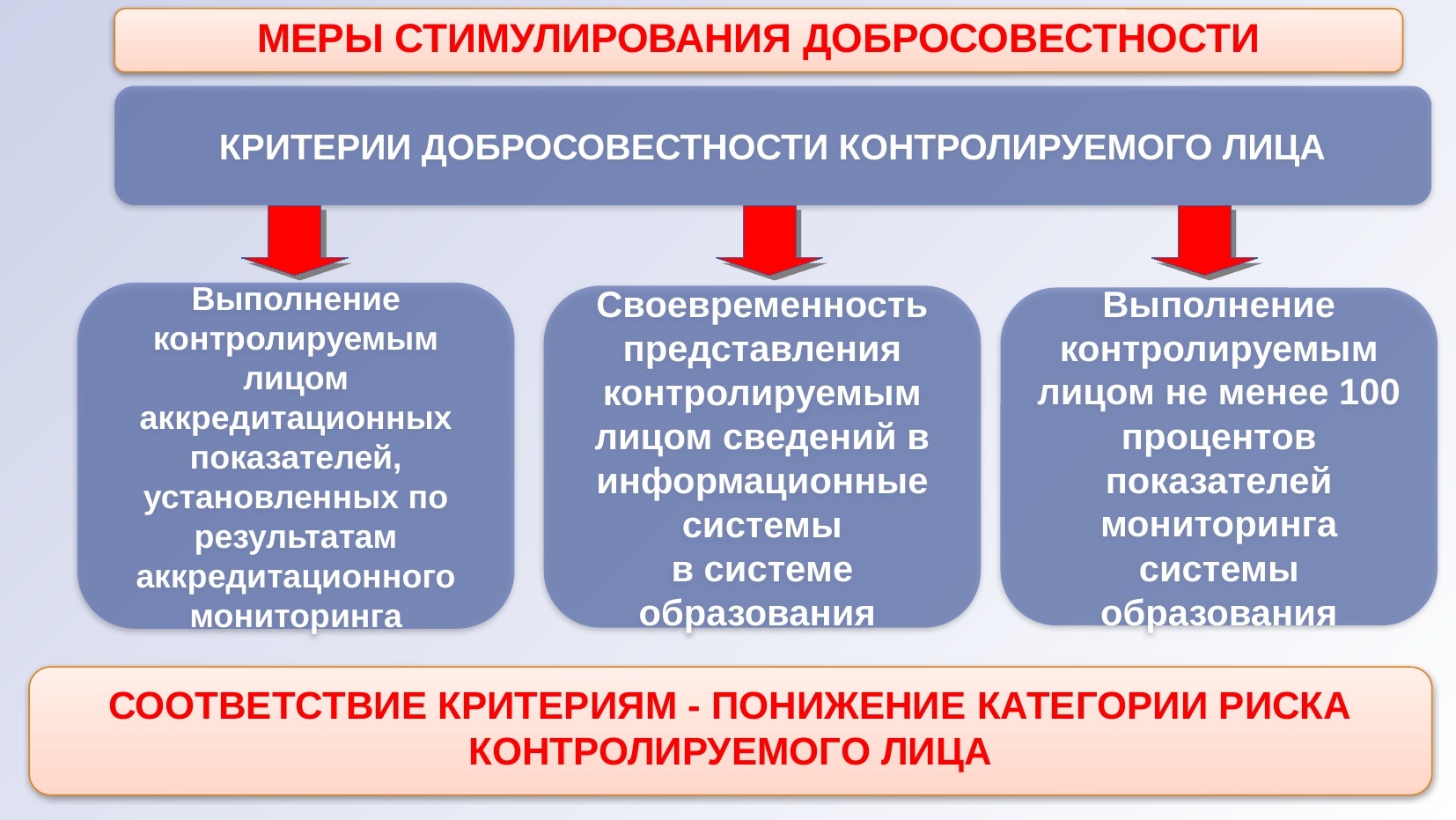

МЕРЫ СТИМУЛИРОВАНИЯ ДОБРОСОВЕСТНОСТИ

КРИТЕРИИ ДОБРОСОВЕСТНОСТИ КОНТРОЛИРУЕМОГО ЛИЦА

Выполнение контролируемым лицом аккредитационных показателей, установленных по результатам аккредитационного мониторинга
Своевременность представления контролируемым лицом сведений в информационные системы
в системе образования
Выполнение контролируемым лицом не менее 100 процентов показателей мониторинга системы образования

СООТВЕТСТВИЕ КРИТЕРИЯМ - ПОНИЖЕНИЕ КАТЕГОРИИ РИСКА КОНТРОЛИРУЕМОГО ЛИЦА